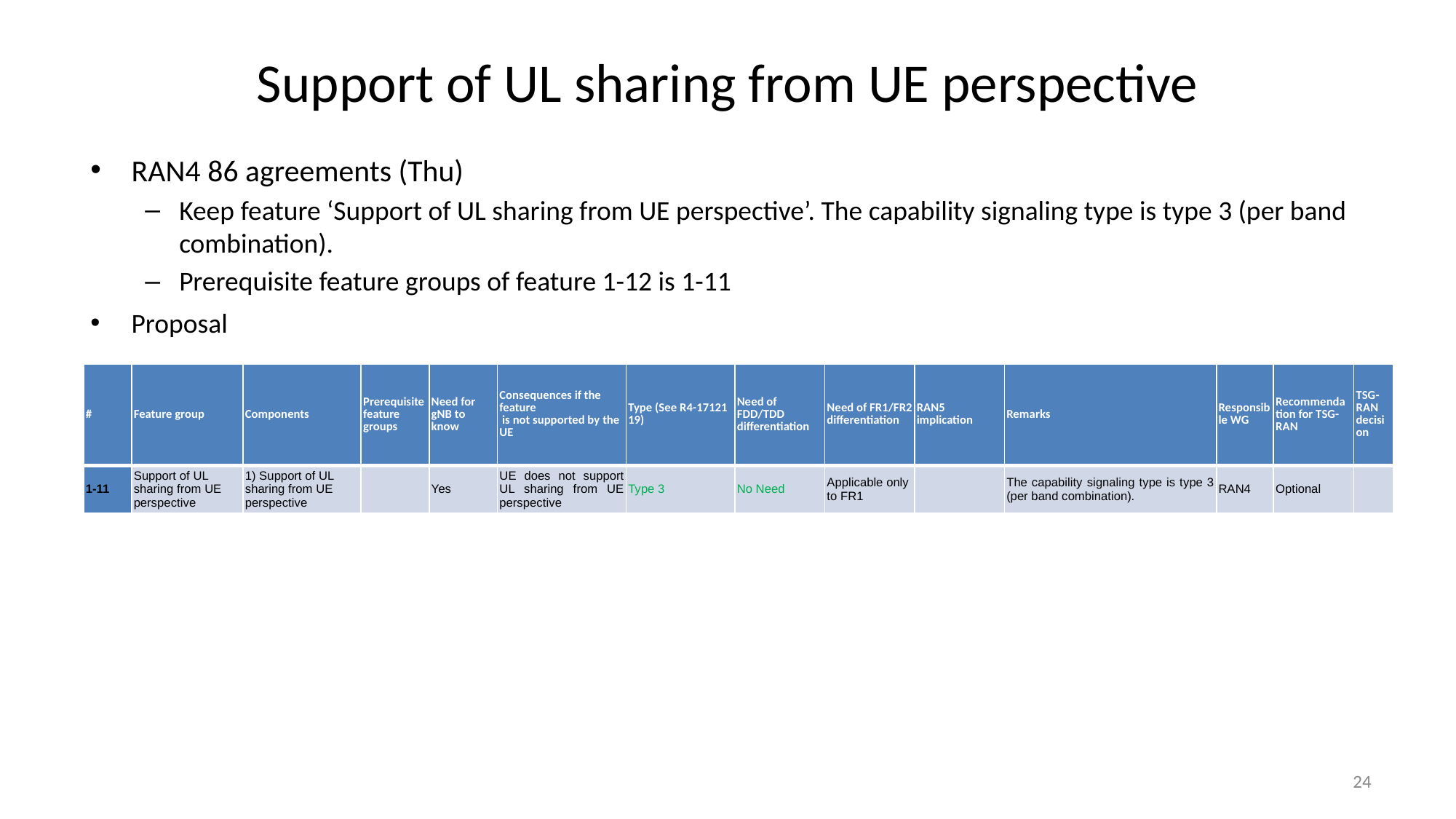

# Support of UL sharing from UE perspective
RAN4 86 agreements (Thu)
Keep feature ‘Support of UL sharing from UE perspective’. The capability signaling type is type 3 (per band combination).
Prerequisite feature groups of feature 1-12 is 1-11
Proposal
| # | Feature group | Components | Prerequisite feature groups | Need for gNB to know | Consequences if the feature is not supported by the UE | Type (See R4-17121 19) | Need of FDD/TDD differentiation | Need of FR1/FR2 differentiation | RAN5 implication | Remarks | Responsible WG | Recommendation for TSG-RAN | TSG-RAN decision |
| --- | --- | --- | --- | --- | --- | --- | --- | --- | --- | --- | --- | --- | --- |
| 1-11 | Support of UL sharing from UE perspective | 1) Support of UL sharing from UE perspective |  | Yes | UE does not support UL sharing from UE perspective | Type 3 | No Need | Applicable only to FR1 |  | The capability signaling type is type 3 (per band combination). | RAN4 | Optional |  |
24